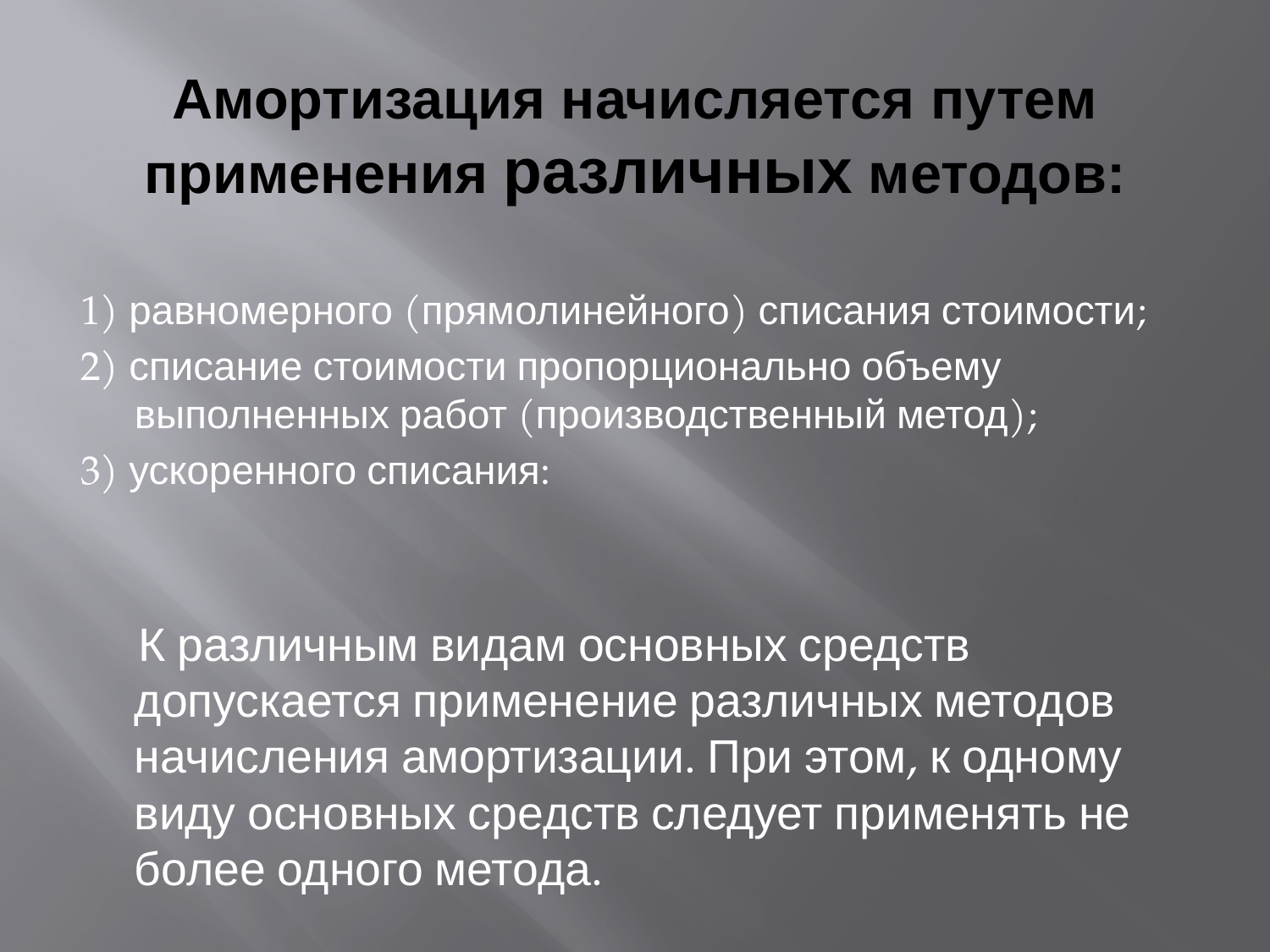

# Амортизация начисляется путем применения различных методов:
1) равномерного (прямолинейного) списания стоимости;
2) списание стоимости пропорционально объему выполненных работ (производственный метод);
3) ускоренного списания:

     К различным видам основных средств допускается применение различных методов начисления амортизации. При этом, к одному виду основных средств следует применять не более одного метода.